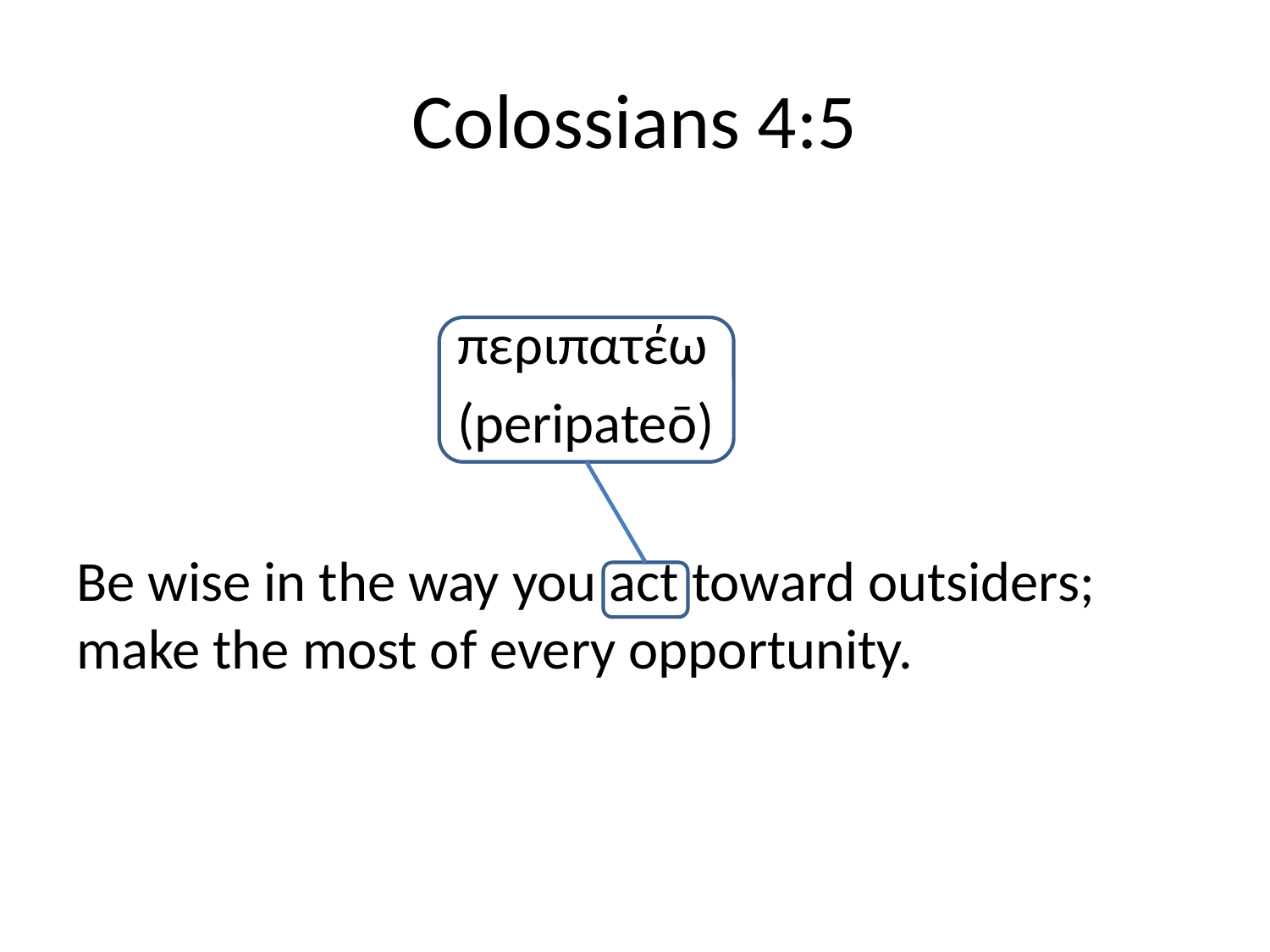

# Colossians 4:5

			περιπατέω
			(peripateō)

Be wise in the way you act toward outsiders; make the most of every opportunity.